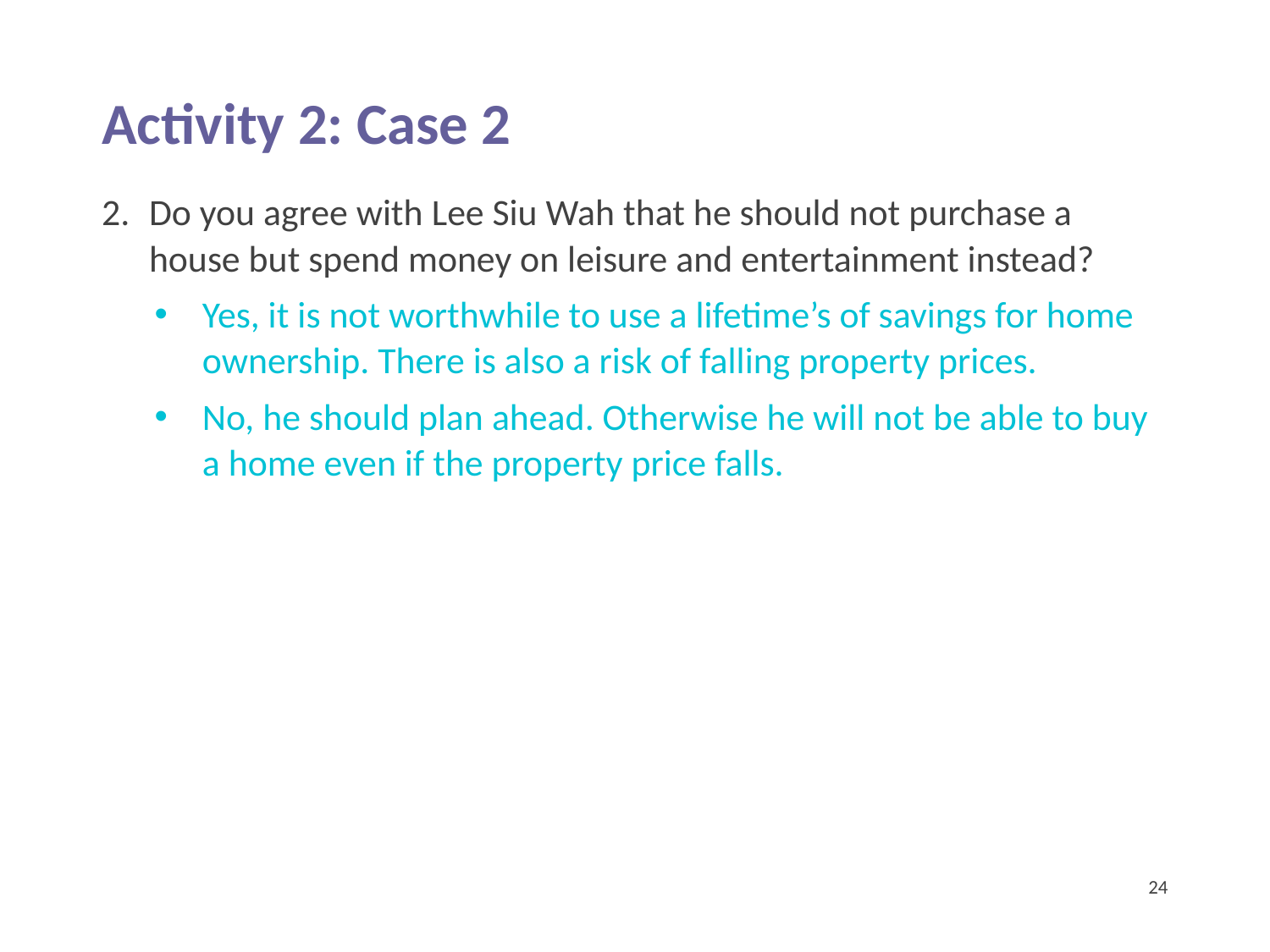

Activity 2: Case 2
Do you agree with Lee Siu Wah that he should not purchase a house but spend money on leisure and entertainment instead?
Yes, it is not worthwhile to use a lifetime’s of savings for home ownership. There is also a risk of falling property prices.
No, he should plan ahead. Otherwise he will not be able to buy a home even if the property price falls.
24